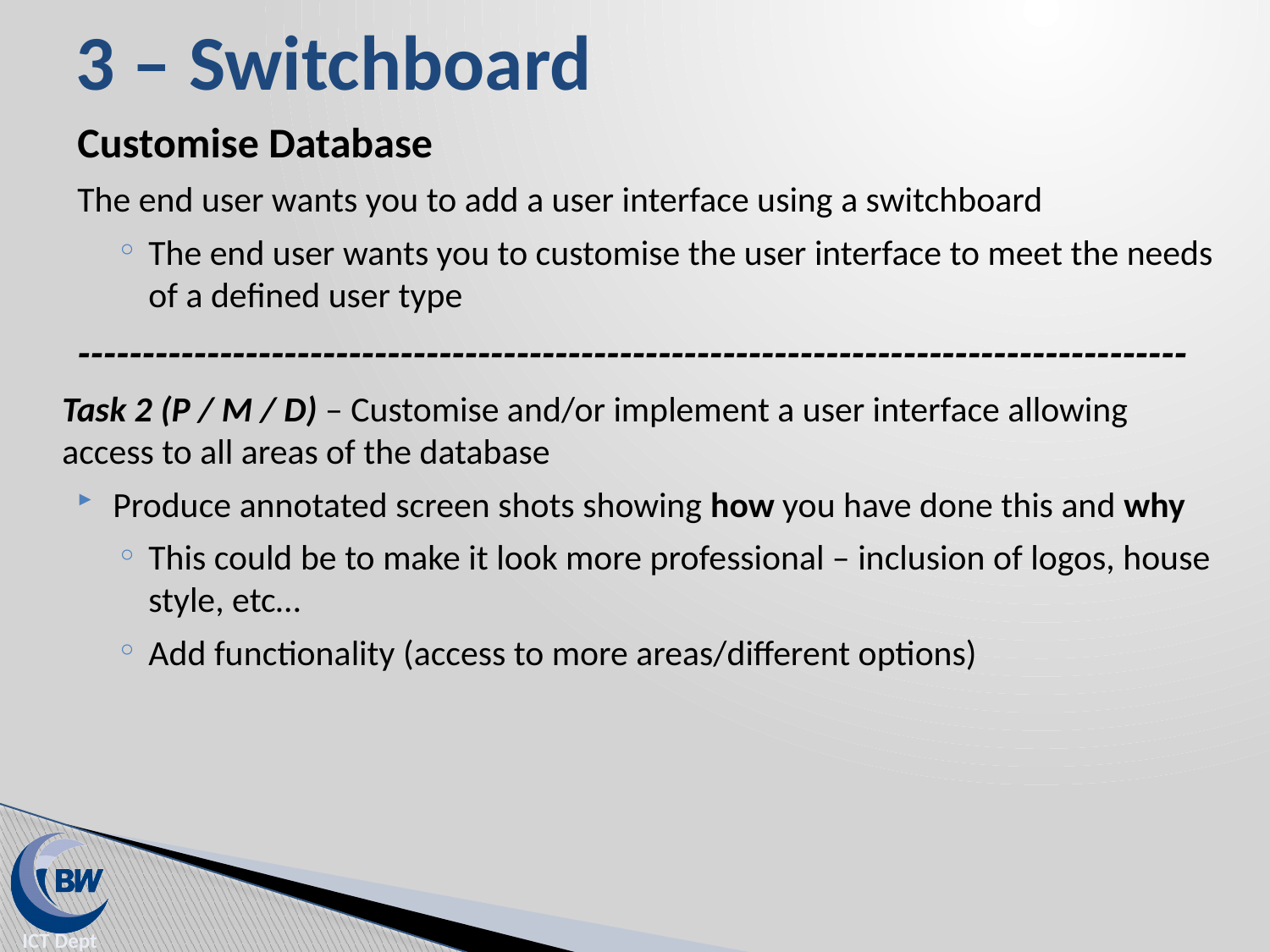

# 3 – Switchboard
Customise Database
The end user wants you to add a user interface using a switchboard
The end user wants you to customise the user interface to meet the needs of a defined user type
--------------------------------------------------------------------------------------
Task 2 (P / M / D) – Customise and/or implement a user interface allowing access to all areas of the database
Produce annotated screen shots showing how you have done this and why
This could be to make it look more professional – inclusion of logos, house style, etc…
Add functionality (access to more areas/different options)